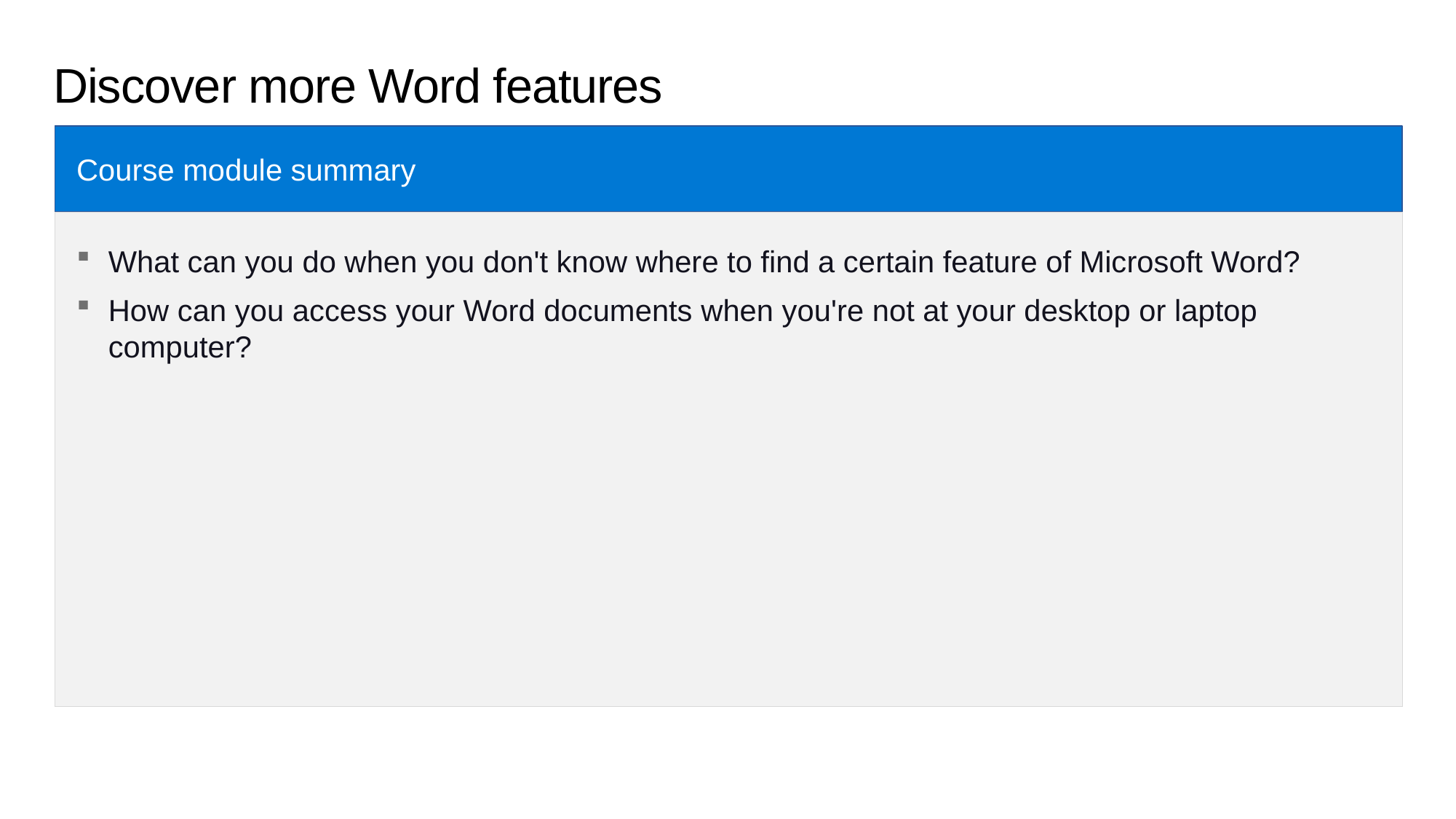

Discover more Word features
Course module summary
What can you do when you don't know where to find a certain feature of Microsoft Word?
How can you access your Word documents when you're not at your desktop or laptop computer?